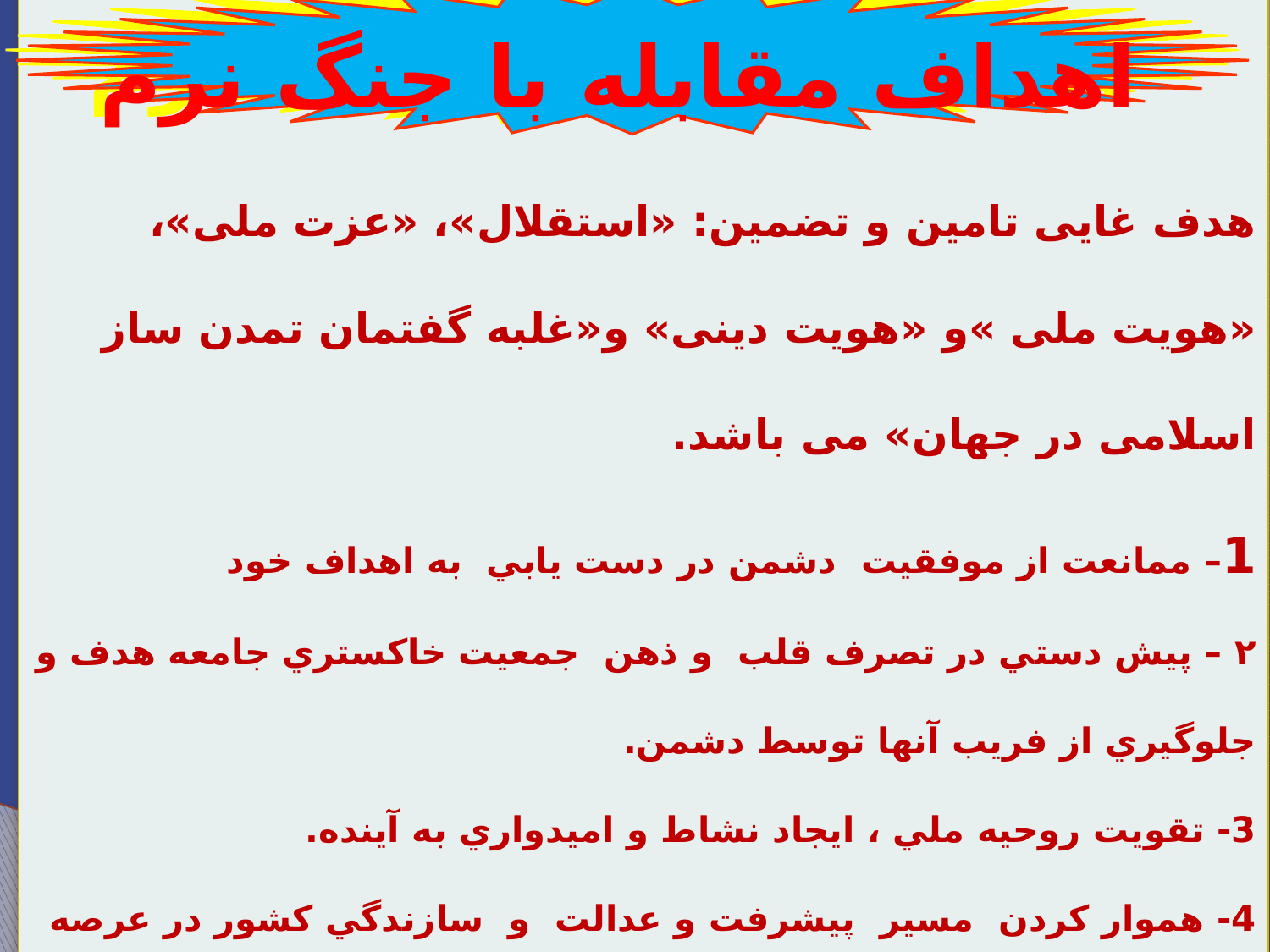

هدف غایی تامین و تضمین: «استقلال»، «عزت ملی»، «هویت ملی »و «هویت دینی» و«غلبه گفتمان تمدن ساز اسلامی در جهان» می باشد.
1– ممانعت از موفقیت  دشمن در دست يابي  به اهداف خود
٢ – پيش دستي در تصرف قلب  و ذهن  جمعيت خاكستري جامعه هدف و جلوگيري از فريب آنها توسط دشمن.
3- تقويت روحيه ملي ، ايجاد نشاط و اميدواري به آينده.
4- هموار کردن  مسیر  پيشرفت و عدالت  و  سازندگي كشور در عرصه  هاي فرهنگی ،اقتصادی ،علمی،  و فناوري، و.

اهداف مقابله با جنگ نرم